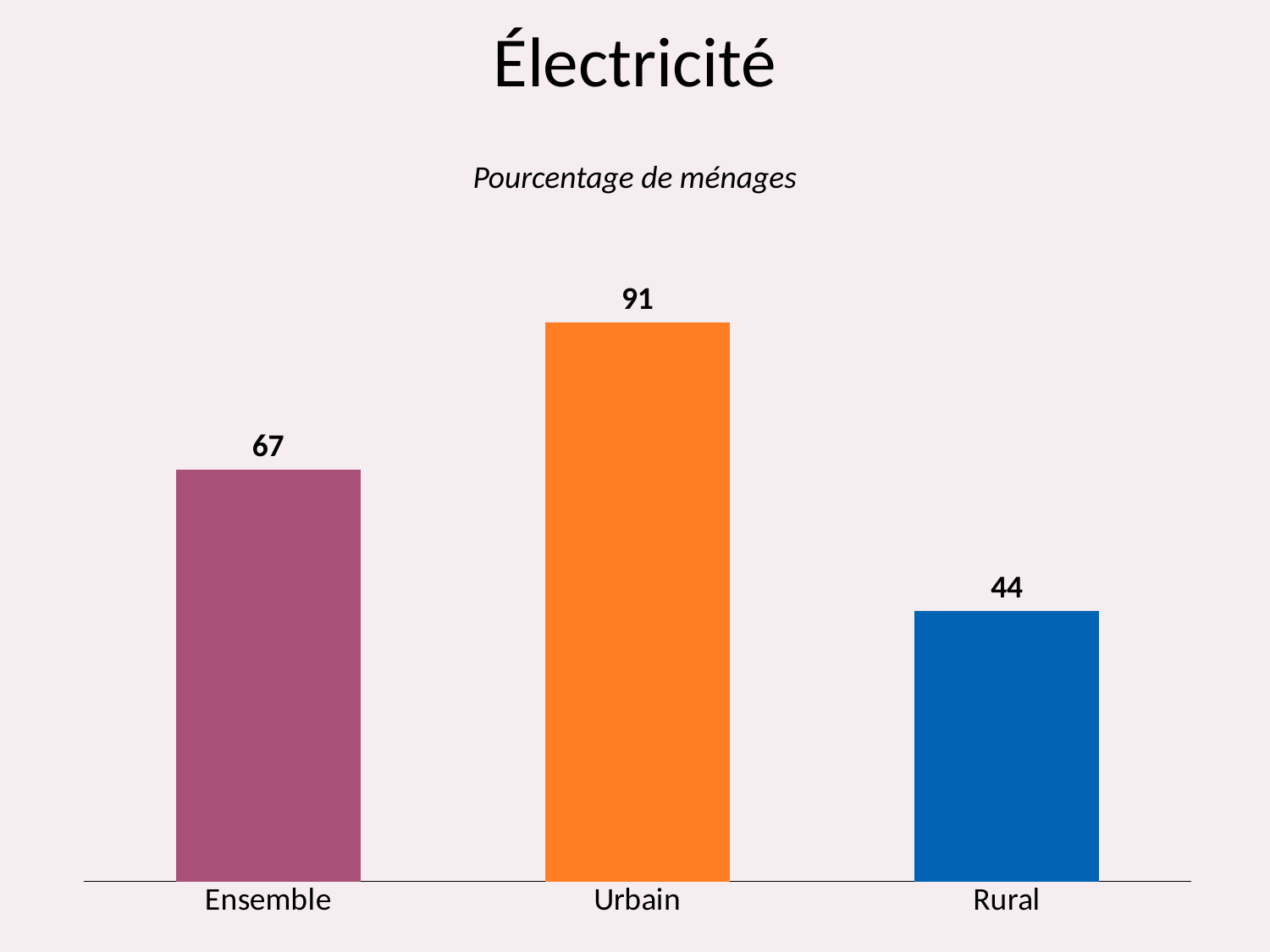

# Électricité
Pourcentage de ménages

### Chart

| Category | Series 1 |
|---|---|
| Ensemble | 67.0 |
| Urbain | 91.0 |
| Rural | 44.0 |